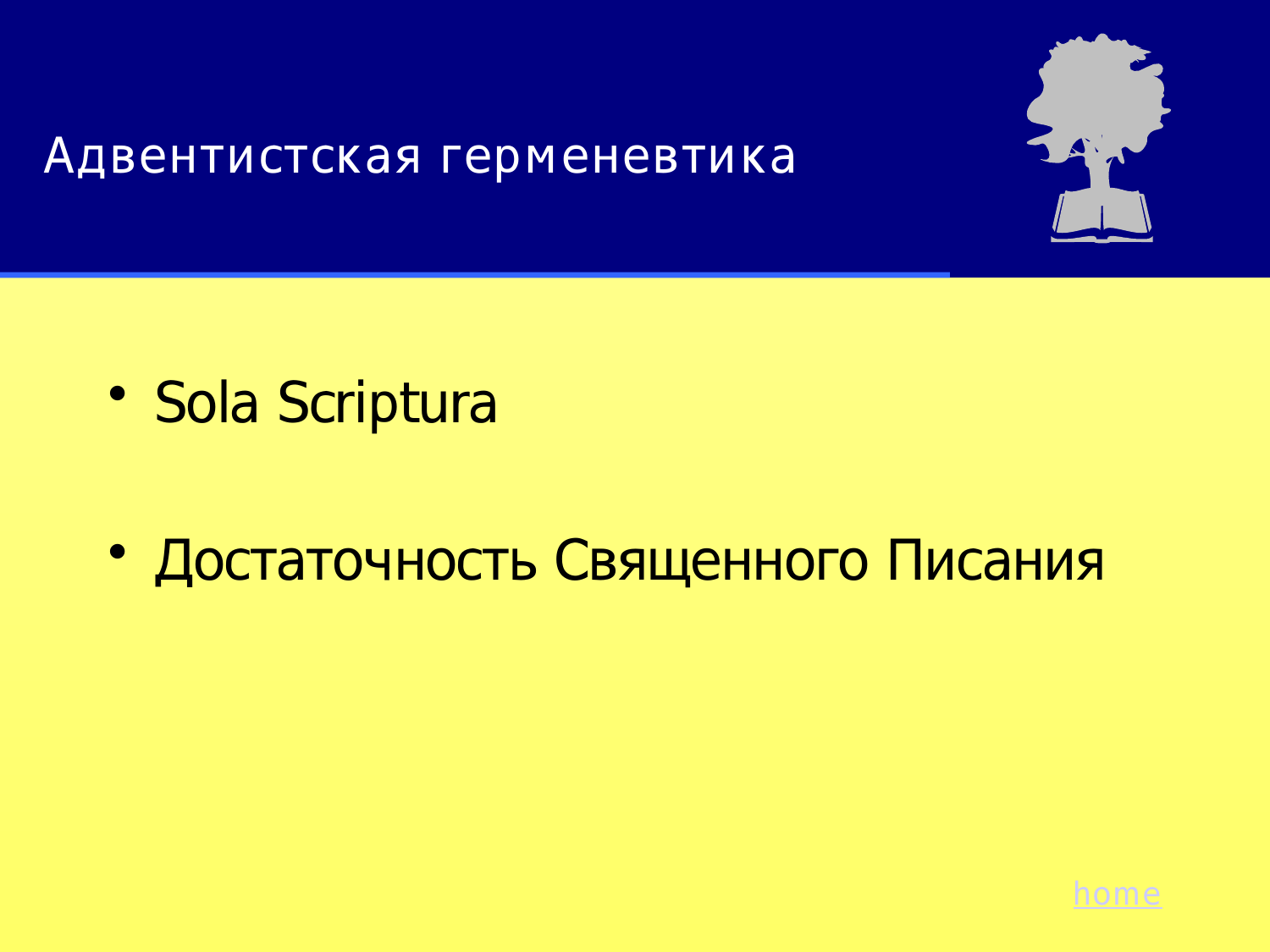

# Адвентистская герменевтика
Sola Scriptura

Достаточность Священного Писания